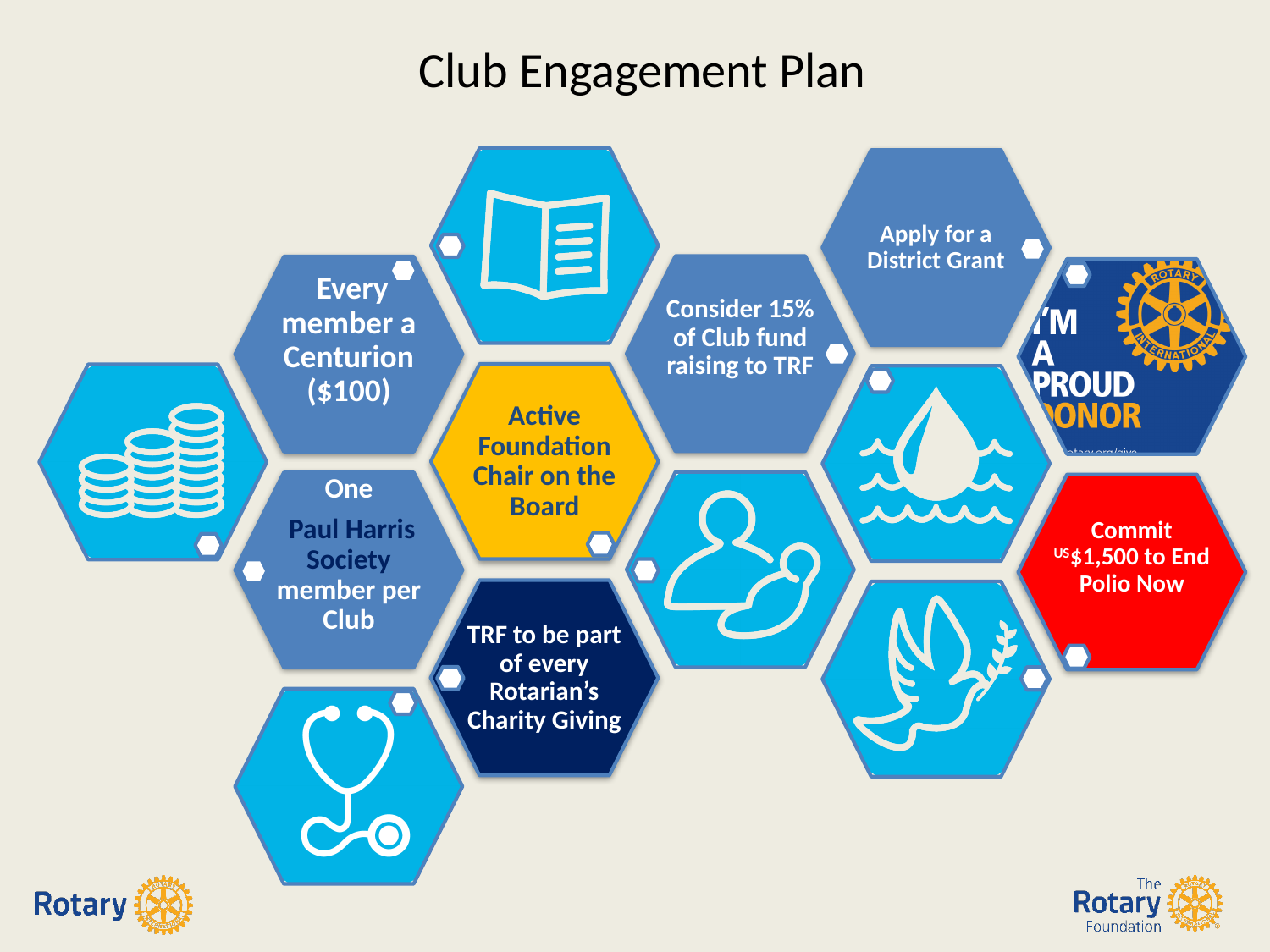

Club Engagement Plan
One
 Paul Harris Society member per Club
Active Foundation Chair on the Board
 Every member a Centurion ($100)
Consider 15% of Club fund raising to TRF
Apply for a District Grant
Commit US$1,500 to End Polio Now
TRF to be part of every Rotarian’s Charity Giving